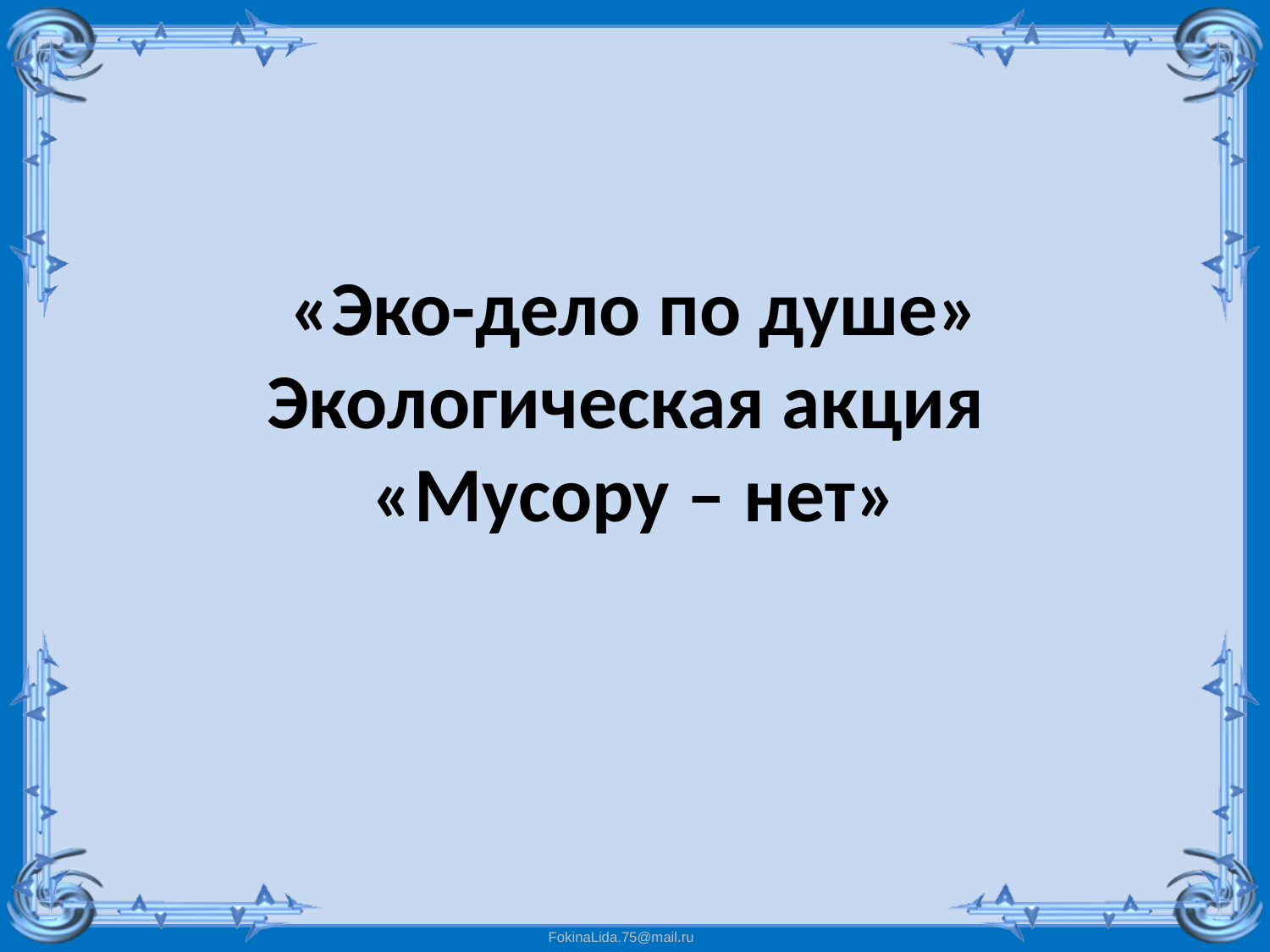

# «Эко-дело по душе» Экологическая акция «Мусору – нет»